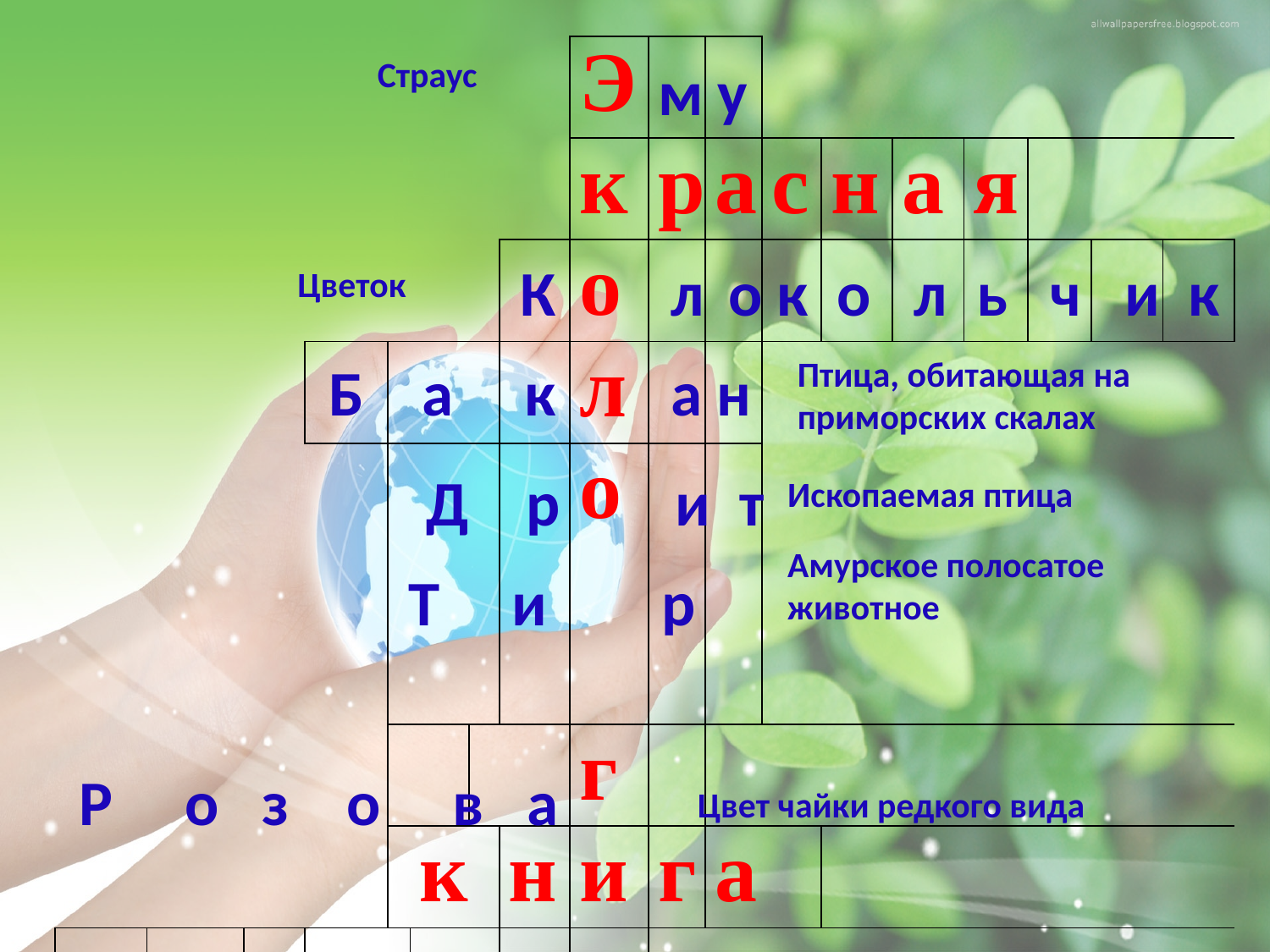

|  |  |  |  |  |  |  |  | Э |  |  |  |  |  |  |  |  |  |
| --- | --- | --- | --- | --- | --- | --- | --- | --- | --- | --- | --- | --- | --- | --- | --- | --- | --- |
|  |  |  |  |  |  |  |  | к | р | а | с | н | а | я |  |  |  |
|  |  |  |  |  |  |  |  | о |  |  |  |  |  |  |  |  |  |
|  |  |  |  |  |  |  |  | л |  |  |  |  |  |  |  |  |  |
|  |  |  |  |  |  |  |  | о |  |  |  |  |  |  |  |  |  |
|  |  |  |  |  |  |  |  | г |  |  |  |  |  |  |  |  |  |
|  |  |  |  | к |  |  | н | и | г | а |  |  |  |  |  |  |  |
|  |  |  |  |  |  |  |  | я |  |  |  |  |  |  |  |  |  |
|  |  |  |  |  |  |  |  |  |  |  |  |  |  |  |  |  |  |
Страус
м у
К        л  о к  о   л  ь   ч   и  к
Цветок
Б    а     к        а н
Птица, обитающая на приморских скалах
Д    р        и  т
Ископаемая птица
Амурское полосатое животное
Т     и        р
Р     о   з    о     в   а
Цвет чайки редкого вида